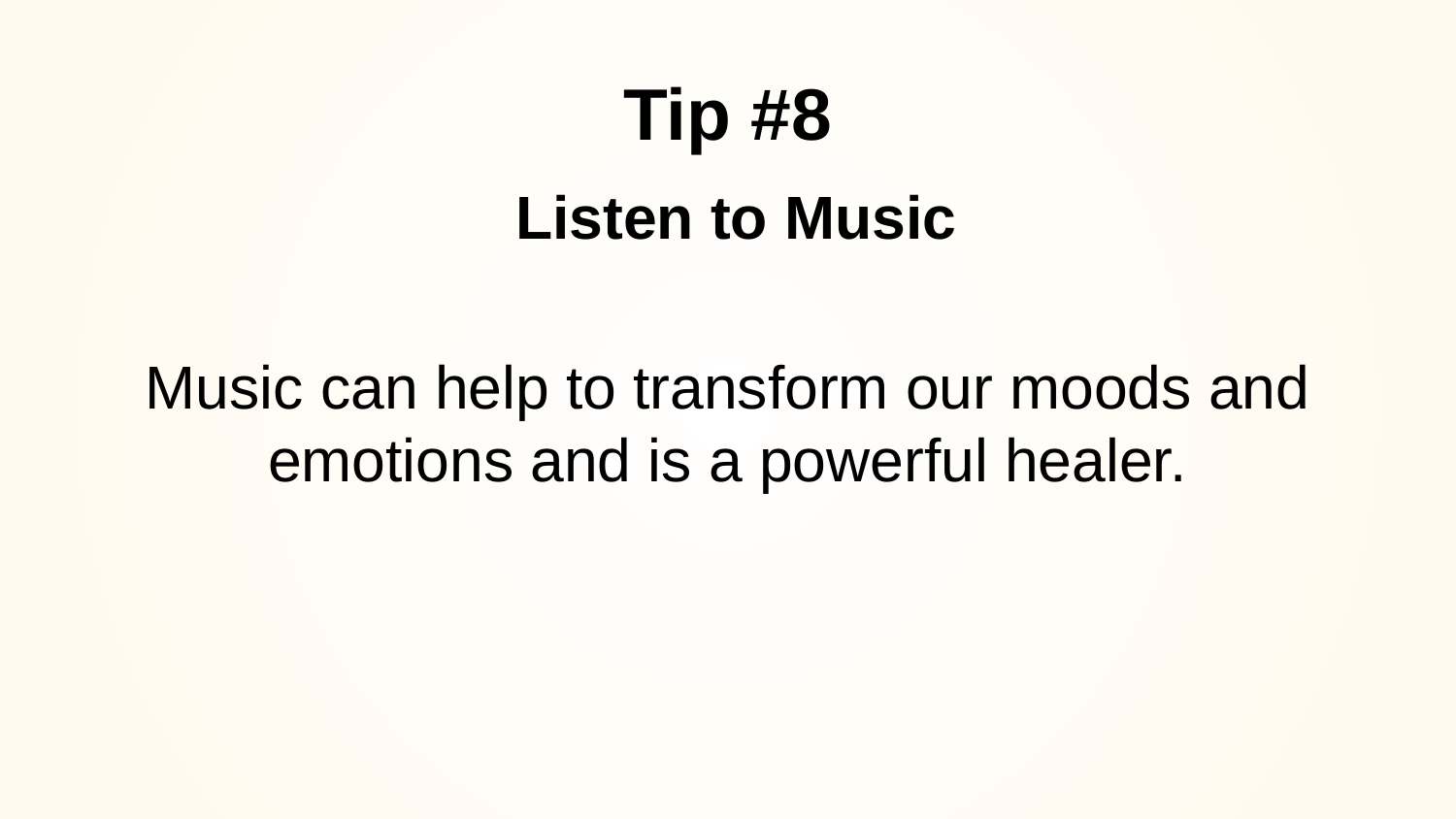

# Tip #8

 Listen to Music

Music can help to transform our moods and emotions and is a powerful healer.